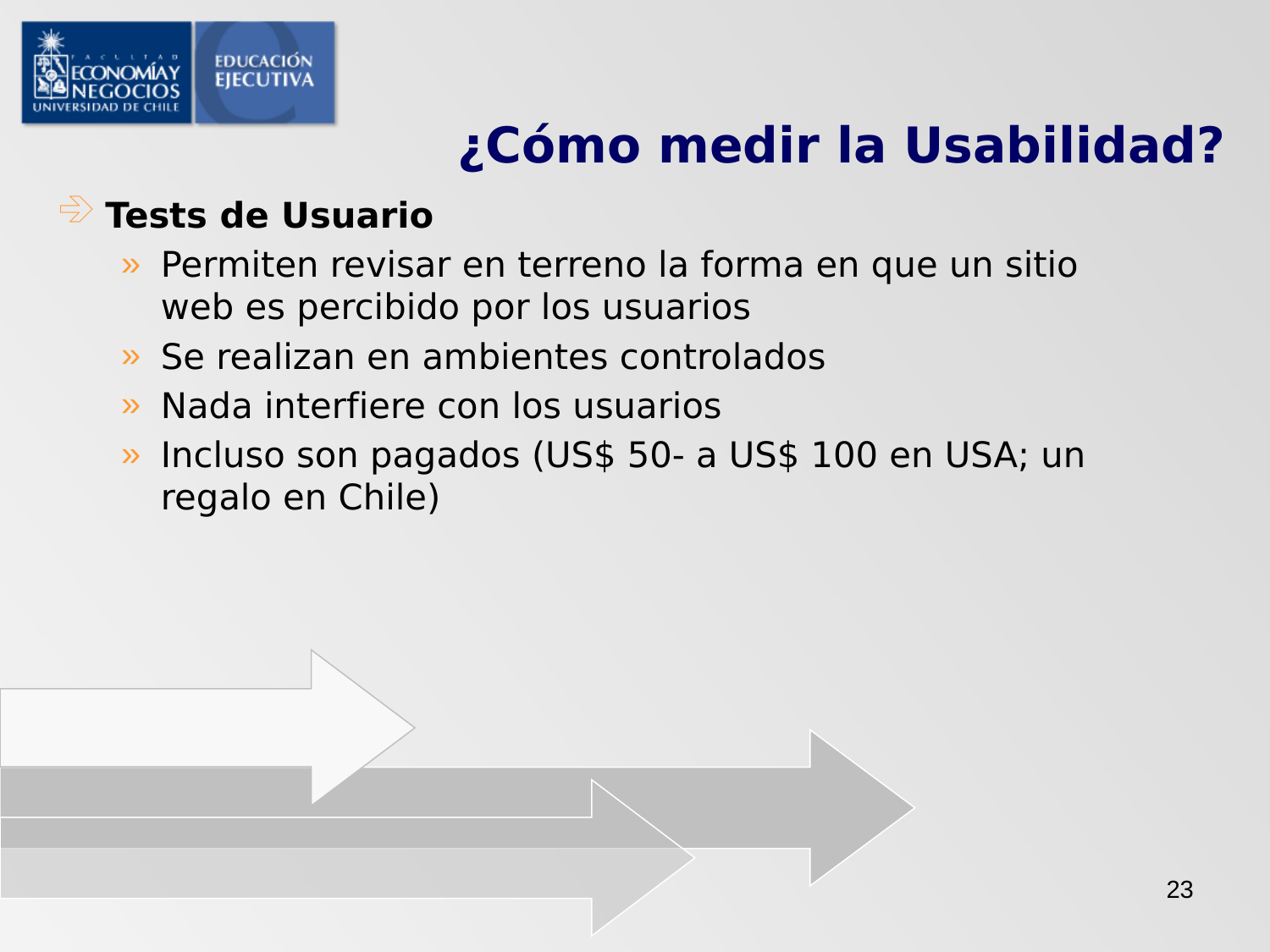

# ¿Cómo medir la Usabilidad?
Tests de Usuario
Permiten revisar en terreno la forma en que un sitio web es percibido por los usuarios
Se realizan en ambientes controlados
Nada interfiere con los usuarios
Incluso son pagados (US$ 50- a US$ 100 en USA; un regalo en Chile)
23